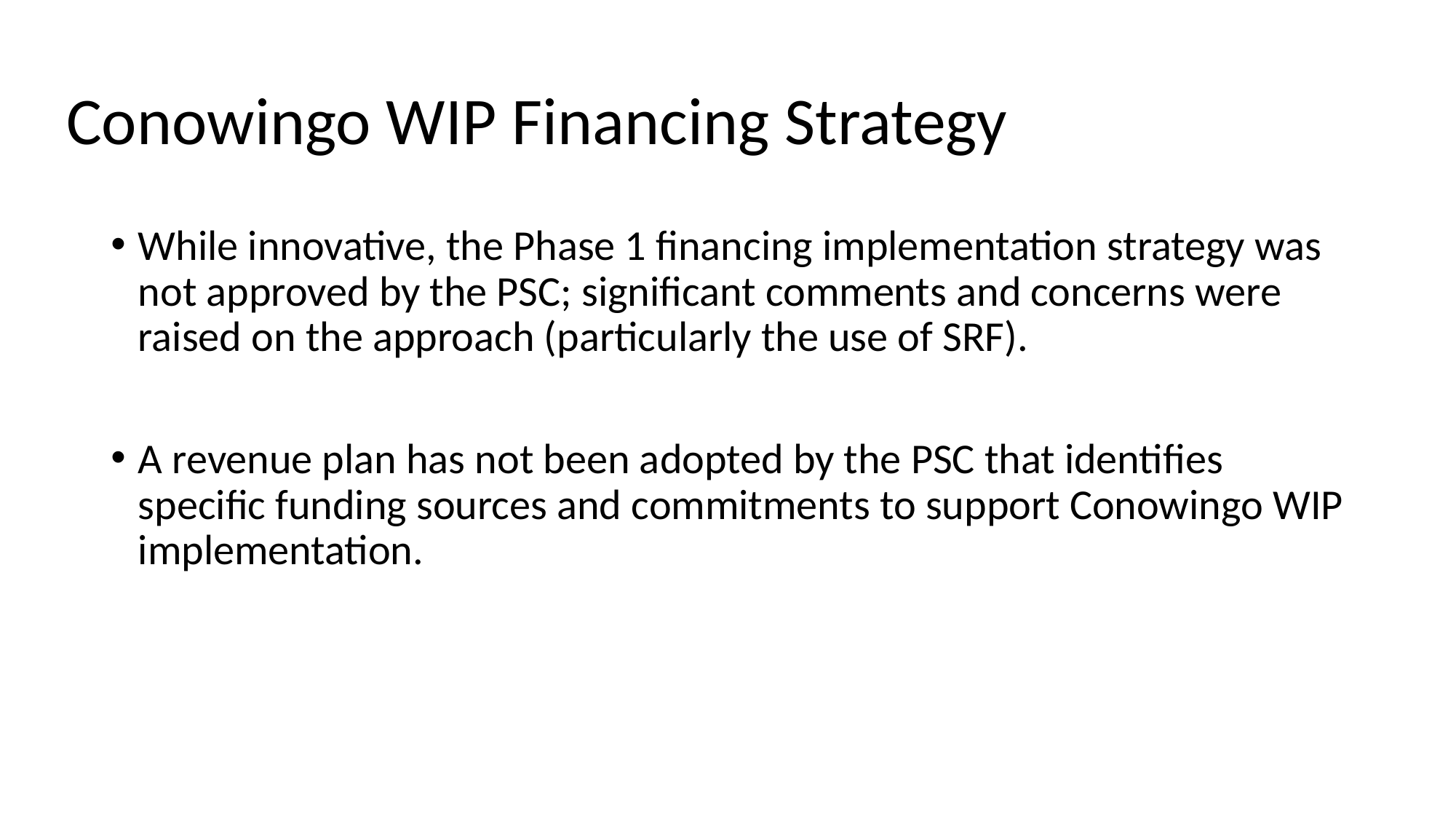

# Conowingo WIP Financing Strategy
While innovative, the Phase 1 financing implementation strategy was not approved by the PSC; significant comments and concerns were raised on the approach (particularly the use of SRF).

A revenue plan has not been adopted by the PSC that identifies specific funding sources and commitments to support Conowingo WIP implementation.